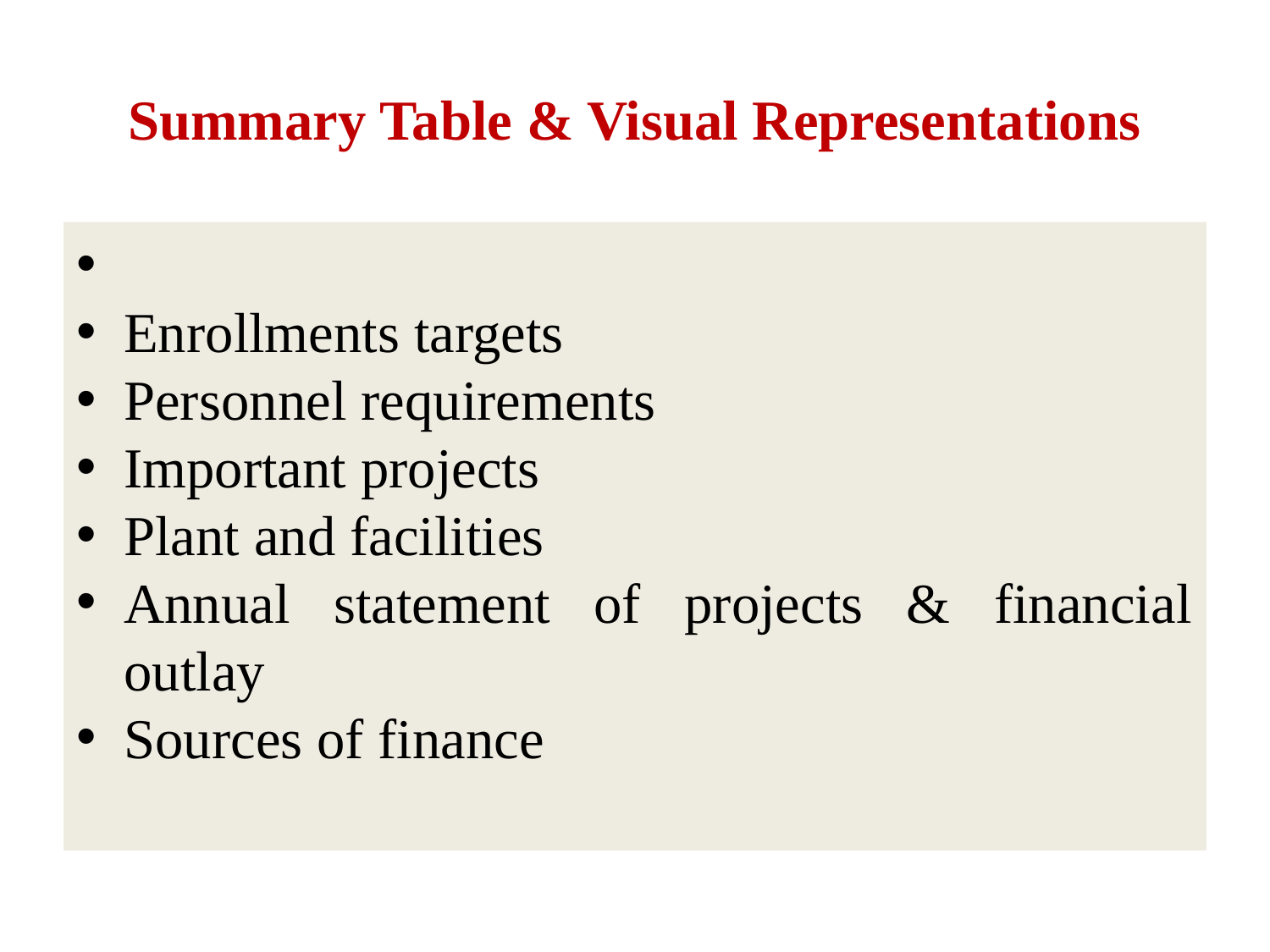

# Summary Table & Visual Representations

Enrollments targets
Personnel requirements
Important projects
Plant and facilities
Annual statement of projects & financial outlay
Sources of finance